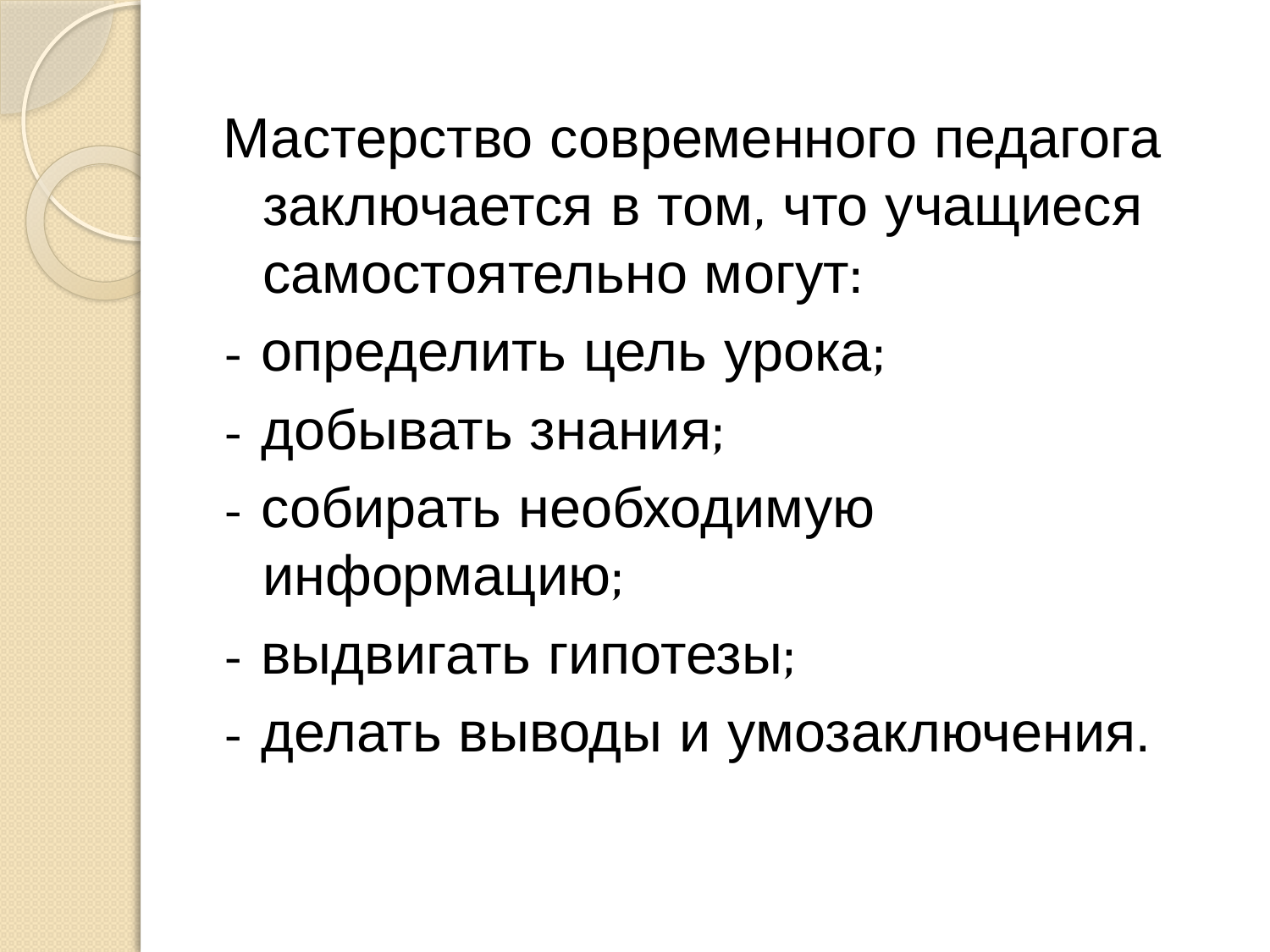

Мастерство современного педагога заключается в том, что учащиеся самостоятельно могут:
- определить цель урока;
- добывать знания;
- собирать необходимую информацию;
- выдвигать гипотезы;
- делать выводы и умозаключения.